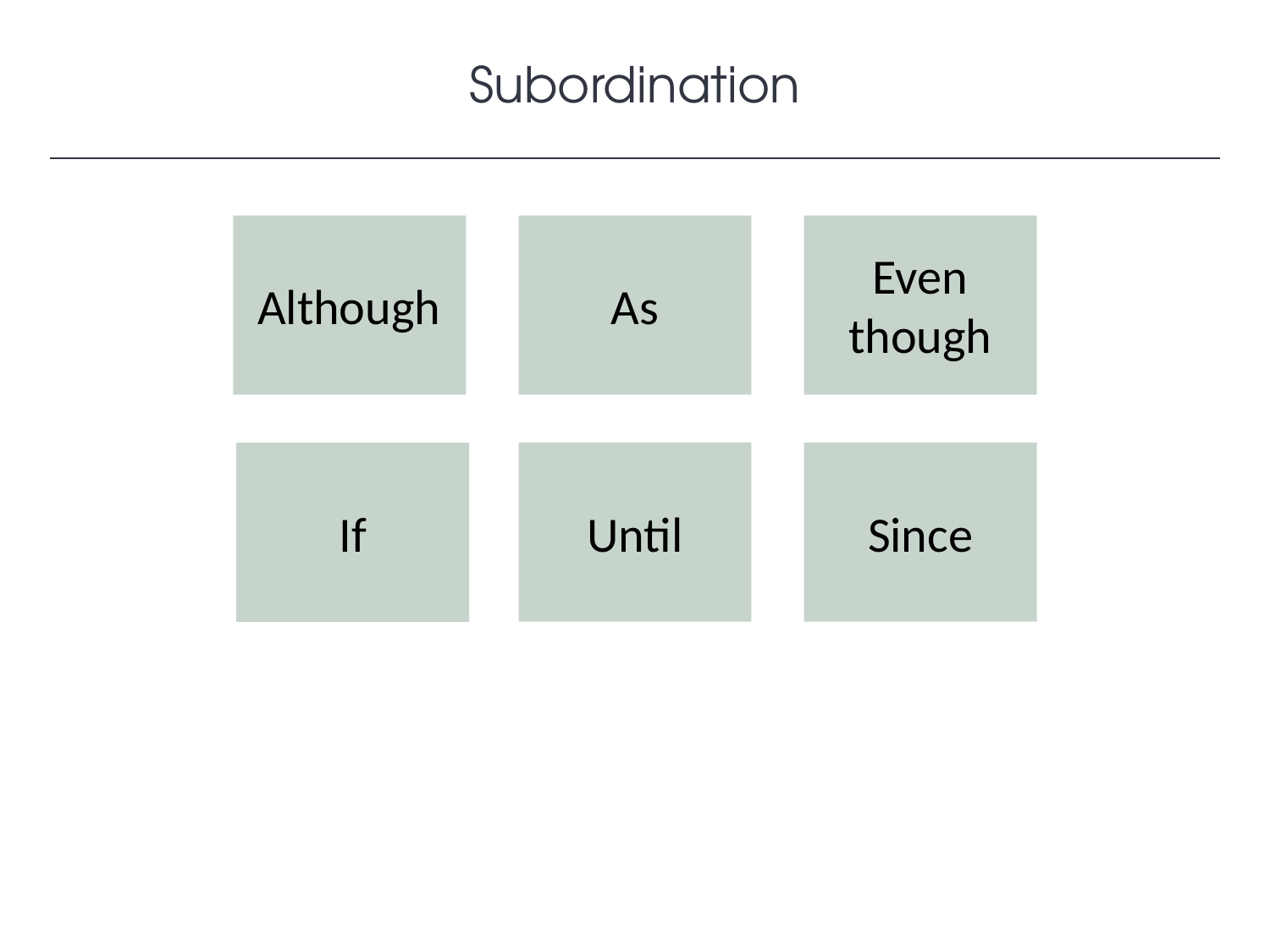

Subordination
HAWKES LEARNING

Although

As

Even though
Until
Since
If